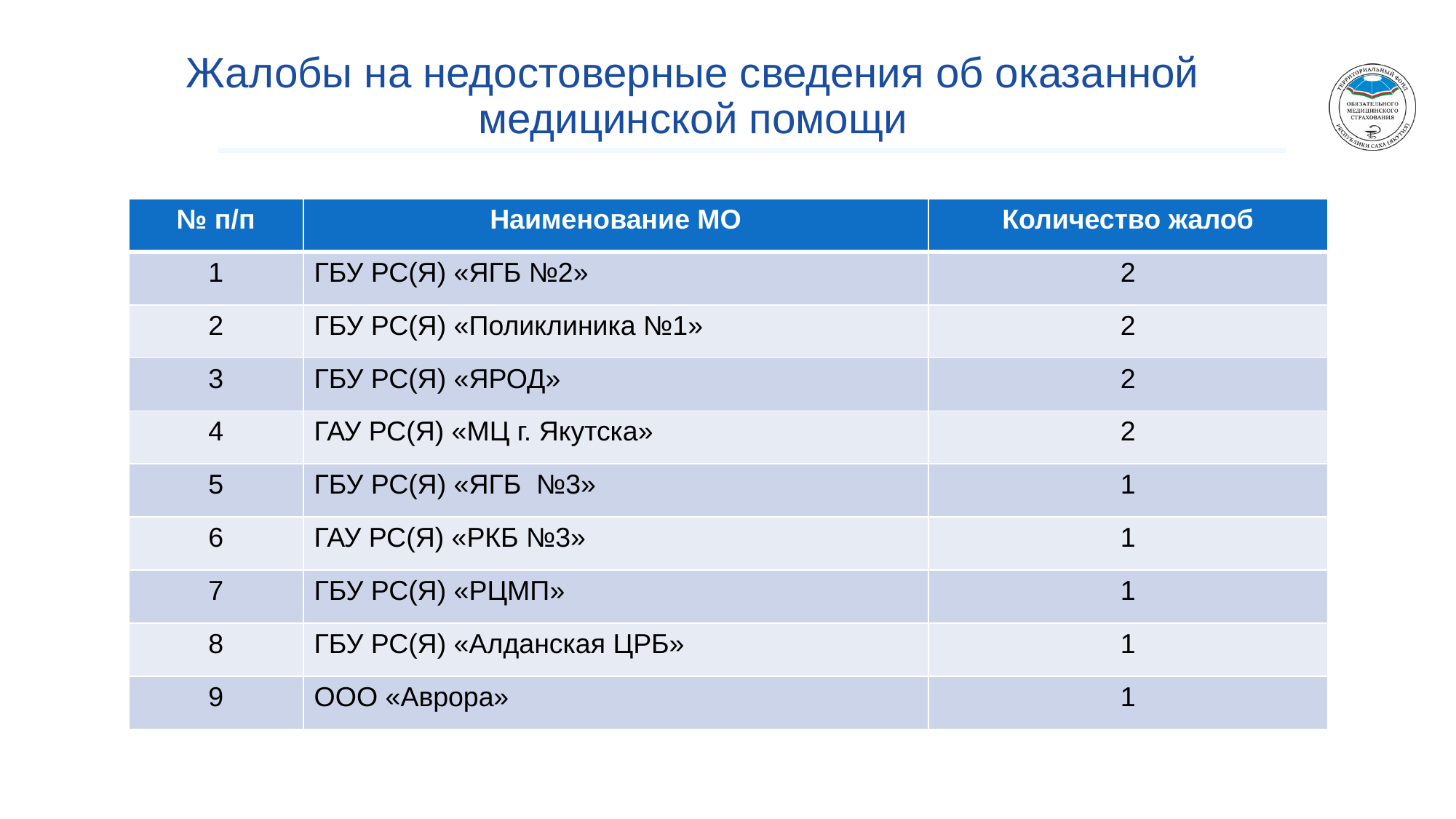

# Жалобы на недостоверные сведения об оказанной медицинской помощи
| № п/п | Наименование МО | Количество жалоб |
| --- | --- | --- |
| 1 | ГБУ РС(Я) «ЯГБ №2» | 2 |
| 2 | ГБУ РС(Я) «Поликлиника №1» | 2 |
| 3 | ГБУ РС(Я) «ЯРОД» | 2 |
| 4 | ГАУ РС(Я) «МЦ г. Якутска» | 2 |
| 5 | ГБУ РС(Я) «ЯГБ №3» | 1 |
| 6 | ГАУ РС(Я) «РКБ №3» | 1 |
| 7 | ГБУ РС(Я) «РЦМП» | 1 |
| 8 | ГБУ РС(Я) «Алданская ЦРБ» | 1 |
| 9 | ООО «Аврора» | 1 |